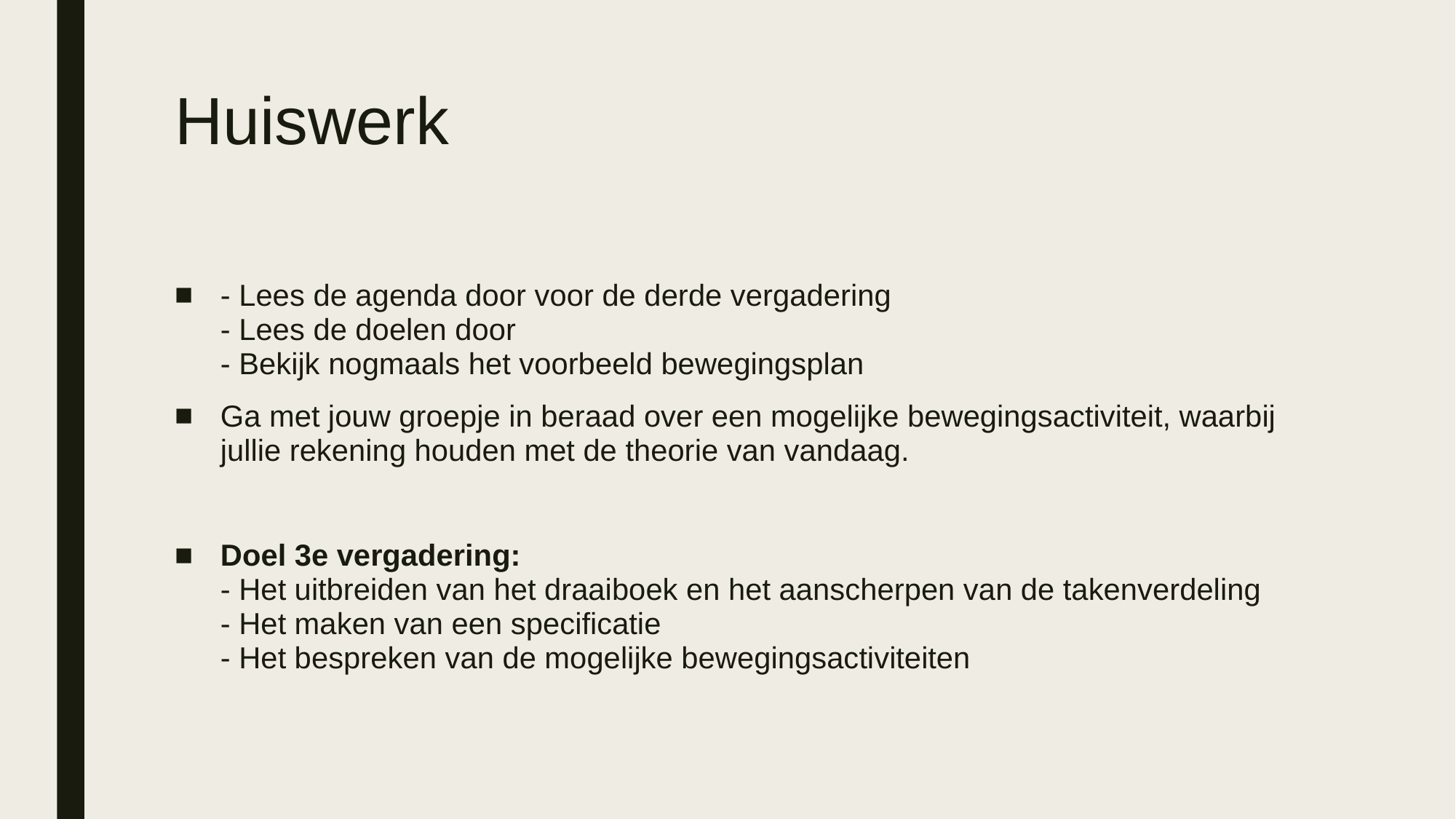

# Huiswerk
- Lees de agenda door voor de derde vergadering
- Lees de doelen door
- Bekijk nogmaals het voorbeeld bewegingsplan
Ga met jouw groepje in beraad over een mogelijke bewegingsactiviteit, waarbij jullie rekening houden met de theorie van vandaag.

Doel 3e vergadering:
- Het uitbreiden van het draaiboek en het aanscherpen van de takenverdeling
- Het maken van een specificatie
- Het bespreken van de mogelijke bewegingsactiviteiten